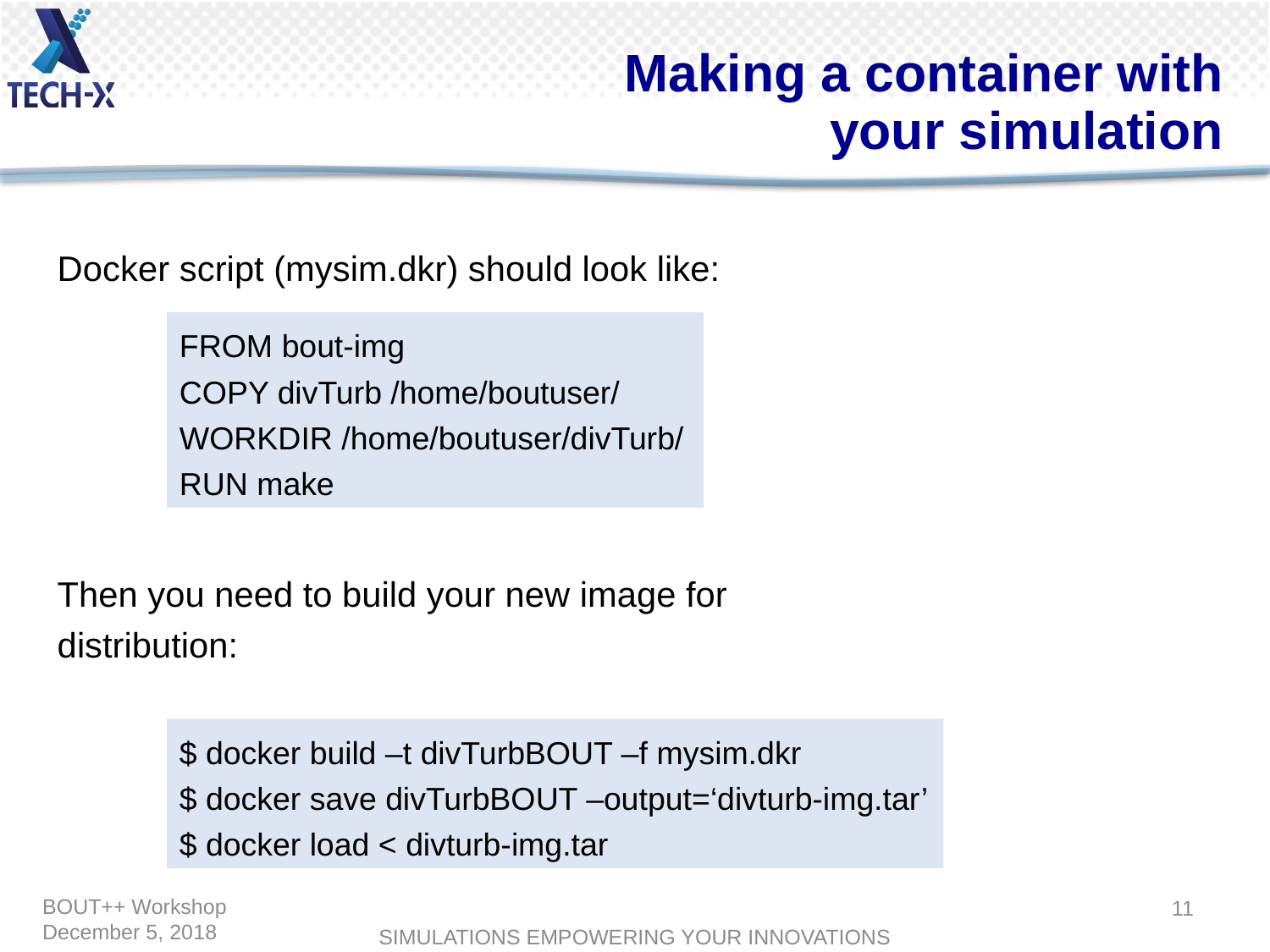

# Making a container with your simulation
Docker script (mysim.dkr) should look like:

Then you need to build your new image for distribution:

FROM bout-img
COPY divTurb /home/boutuser/
WORKDIR /home/boutuser/divTurb/
RUN make
$ docker build –t divTurbBOUT –f mysim.dkr
$ docker save divTurbBOUT –output=‘divturb-img.tar’
$ docker load < divturb-img.tar
11
BOUT++ Workshop
December 5, 2018
SIMULATIONS EMPOWERING YOUR INNOVATIONS